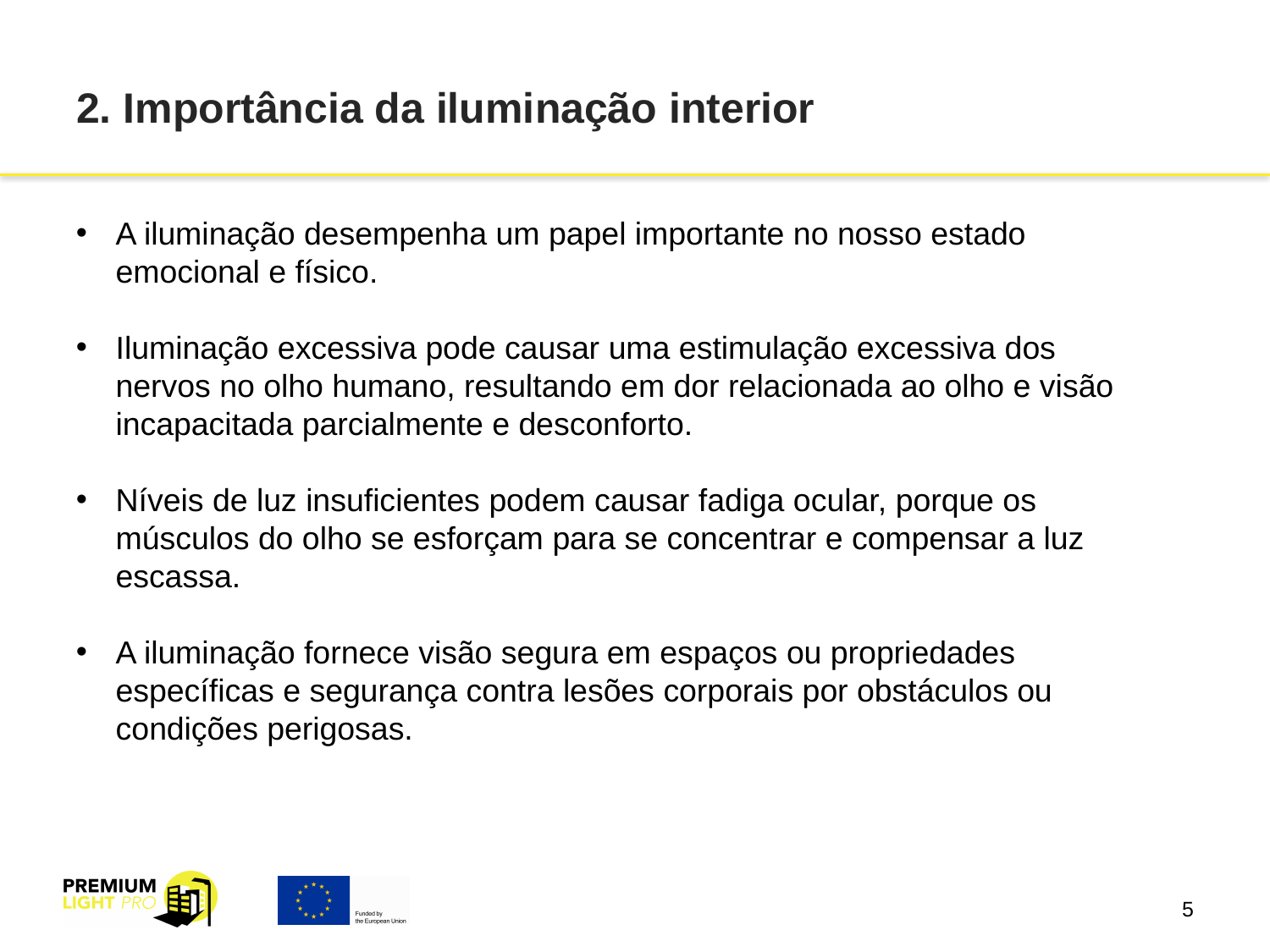

# 2. Importância da iluminação interior

A iluminação desempenha um papel importante no nosso estado emocional e físico.

Iluminação excessiva pode causar uma estimulação excessiva dos nervos no olho humano, resultando em dor relacionada ao olho e visão incapacitada parcialmente e desconforto.

Níveis de luz insuficientes podem causar fadiga ocular, porque os músculos do olho se esforçam para se concentrar e compensar a luz escassa.

A iluminação fornece visão segura em espaços ou propriedades específicas e segurança contra lesões corporais por obstáculos ou condições perigosas.